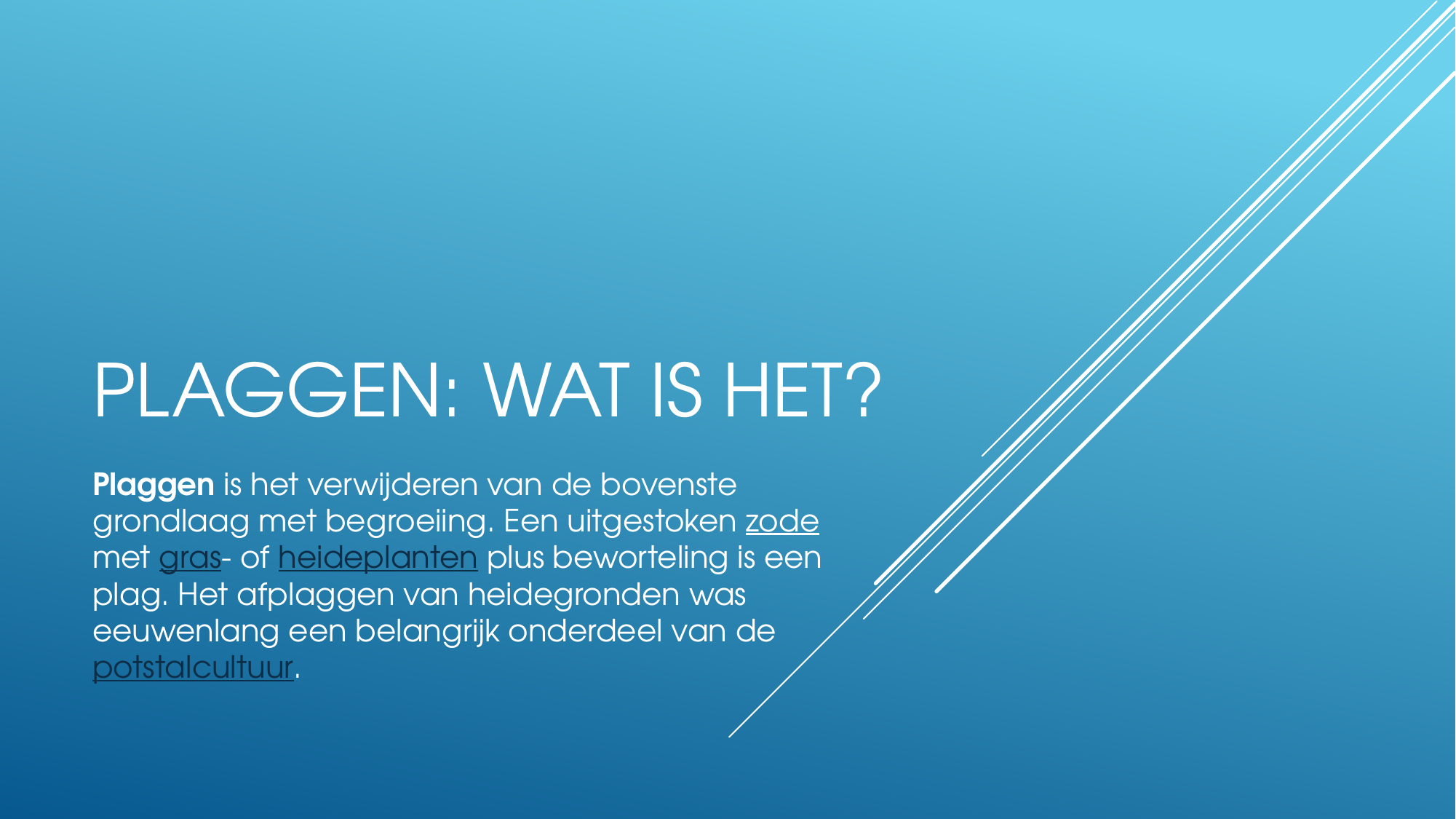

# Plaggen: wat is het?
Plaggen is het verwijderen van de bovenste grondlaag met begroeiing. Een uitgestoken zode met gras- of heideplanten plus beworteling is een plag. Het afplaggen van heidegronden was eeuwenlang een belangrijk onderdeel van de potstalcultuur.